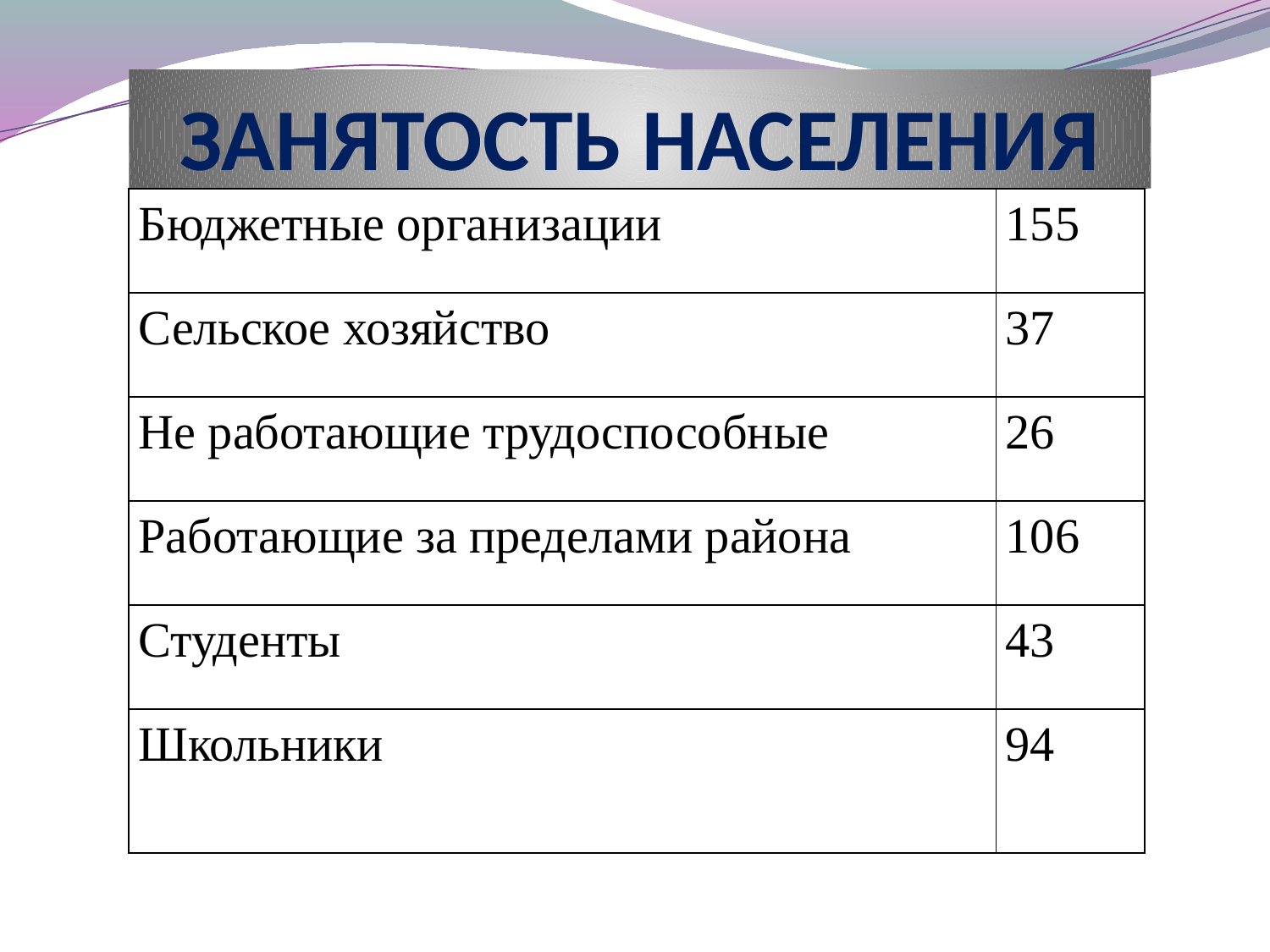

# ЗАНЯТОСТЬ НАСЕЛЕНИЯ
| Бюджетные организации | 155 |
| --- | --- |
| Сельское хозяйство | 37 |
| Не работающие трудоспособные | 26 |
| Работающие за пределами района | 106 |
| Студенты | 43 |
| Школьники | 94 |